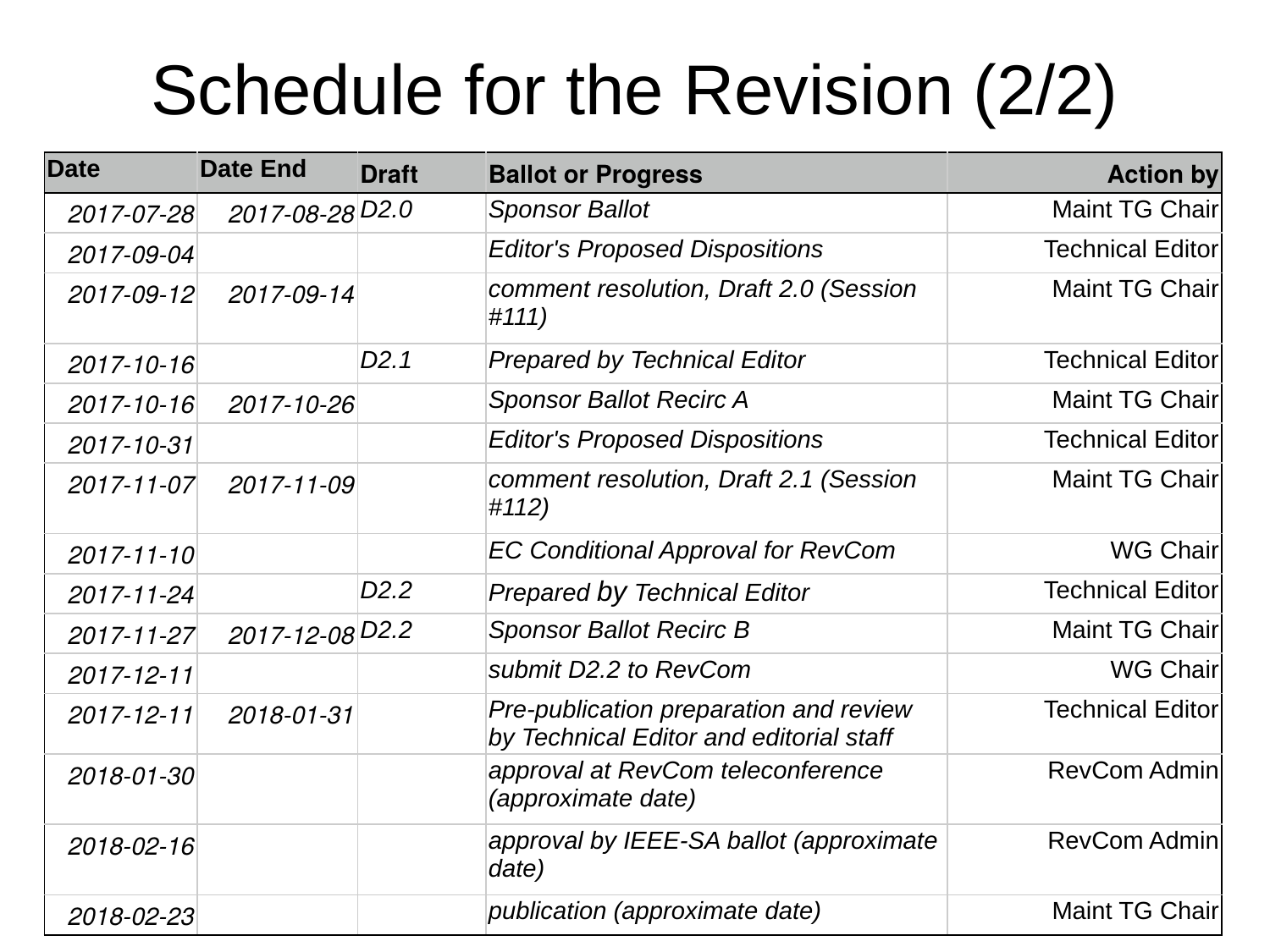

# Schedule for the Revision (2/2)
| Date | Date End | Draft | Ballot or Progress | Action by |
| --- | --- | --- | --- | --- |
| 2017-07-28 | 2017-08-28 | D2.0 | Sponsor Ballot | Maint TG Chair |
| 2017-09-04 |  |  | Editor's Proposed Dispositions | Technical Editor |
| 2017-09-12 | 2017-09-14 |  | comment resolution, Draft 2.0 (Session #111) | Maint TG Chair |
| 2017-10-16 |  | D2.1 | Prepared by Technical Editor | Technical Editor |
| 2017-10-16 | 2017-10-26 |  | Sponsor Ballot Recirc A | Maint TG Chair |
| 2017-10-31 |  |  | Editor's Proposed Dispositions | Technical Editor |
| 2017-11-07 | 2017-11-09 |  | comment resolution, Draft 2.1 (Session #112) | Maint TG Chair |
| 2017-11-10 |  |  | EC Conditional Approval for RevCom | WG Chair |
| 2017-11-24 |  | D2.2 | Prepared by Technical Editor | Technical Editor |
| 2017-11-27 | 2017-12-08 | D2.2 | Sponsor Ballot Recirc B | Maint TG Chair |
| 2017-12-11 |  |  | submit D2.2 to RevCom | WG Chair |
| 2017-12-11 | 2018-01-31 |  | Pre-publication preparation and review by Technical Editor and editorial staff | Technical Editor |
| 2018-01-30 |  |  | approval at RevCom teleconference (approximate date) | RevCom Admin |
| 2018-02-16 |  |  | approval by IEEE-SA ballot (approximate date) | RevCom Admin |
| 2018-02-23 |  |  | publication (approximate date) | Maint TG Chair |